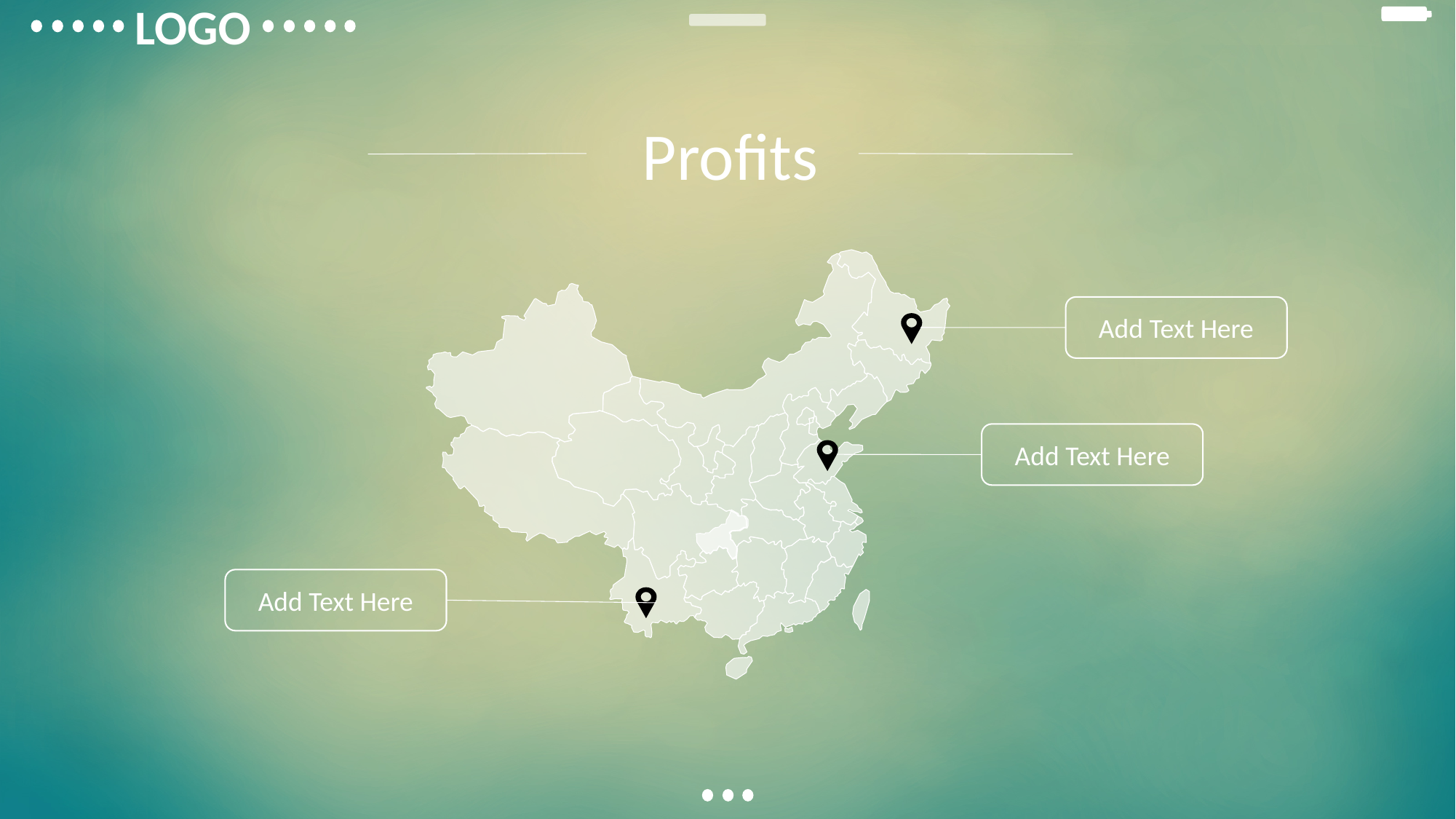

LOGO

   Profits

Add Text Here

Add Text Here

Add Text Here